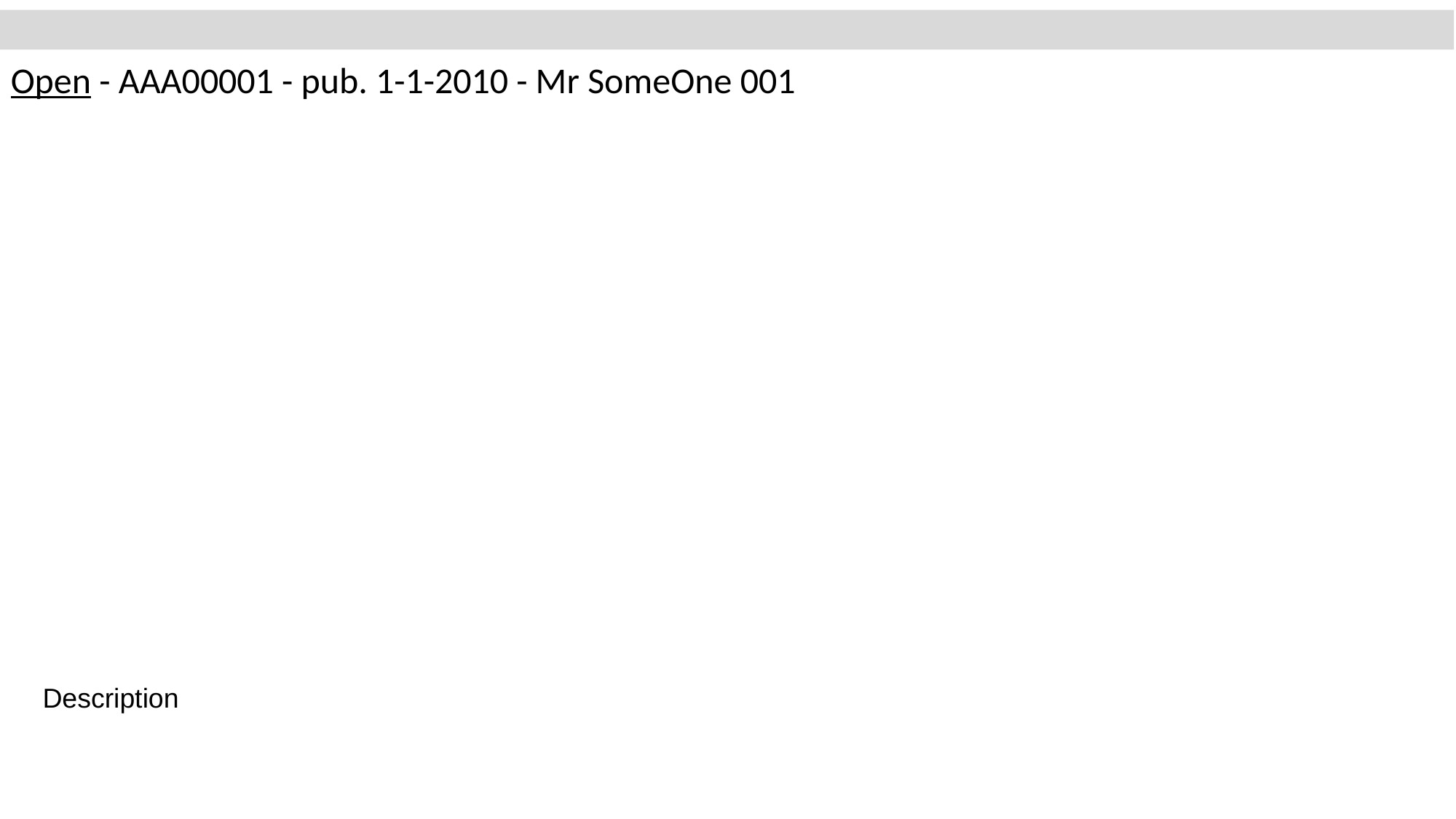

Open - AAA00001 - pub. 1-1-2010 - Mr SomeOne 001
Description